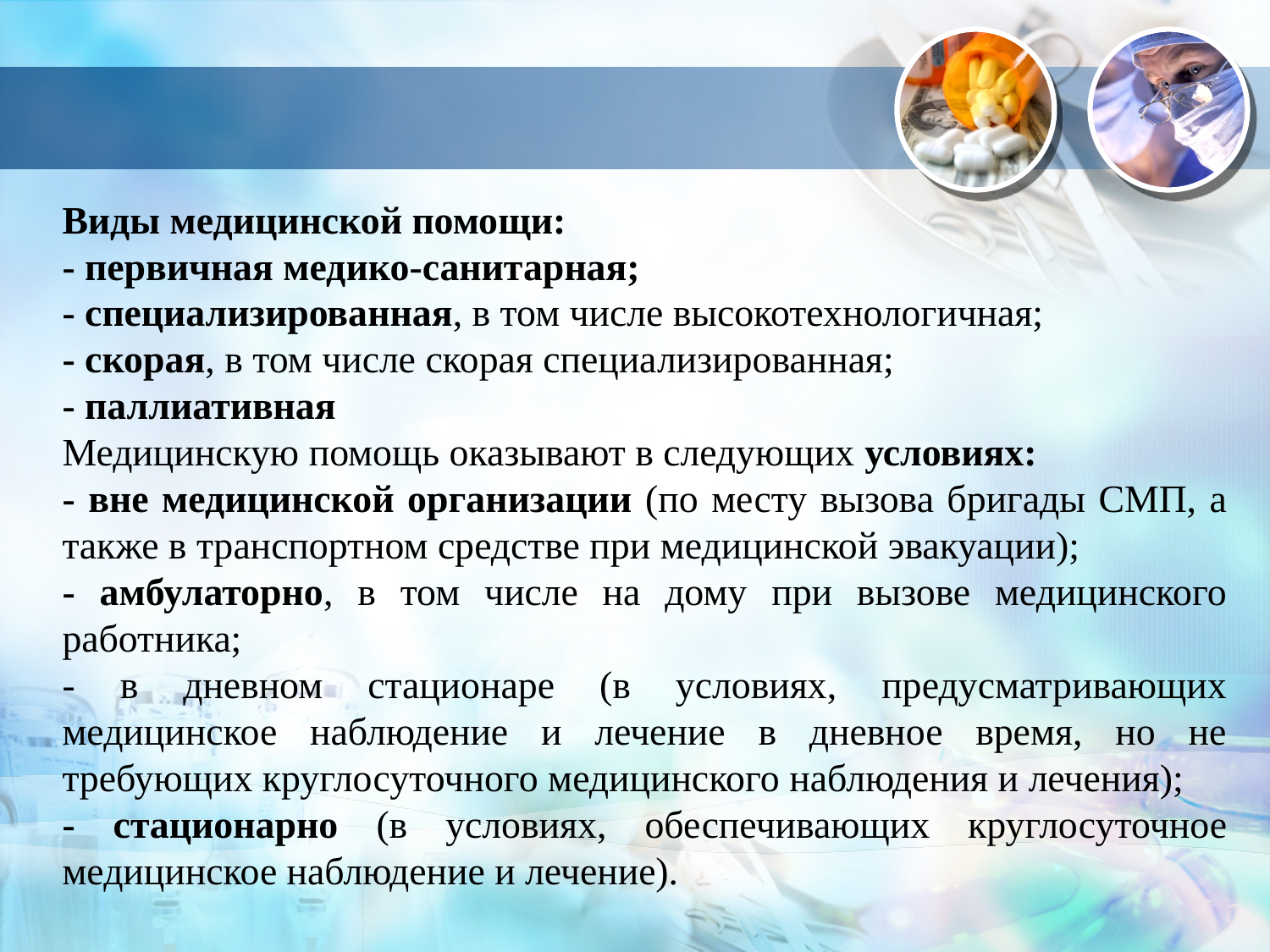

Виды медицинской помощи:
- первичная медико-санитарная;
- специализированная, в том числе высокотехнологичная;
- скорая, в том числе скорая специализированная;
- паллиативная
Медицинскую помощь оказывают в следующих условиях:
- вне медицинской организации (по месту вызова бригады СМП, а также в транспортном средстве при медицинской эвакуации);
- амбулаторно, в том числе на дому при вызове медицинского работника;
- в дневном стационаре (в условиях, предусматривающих медицинское наблюдение и лечение в дневное время, но не требующих круглосуточного медицинского наблюдения и лечения);
- стационарно (в условиях, обеспечивающих круглосуточное медицинское наблюдение и лечение).